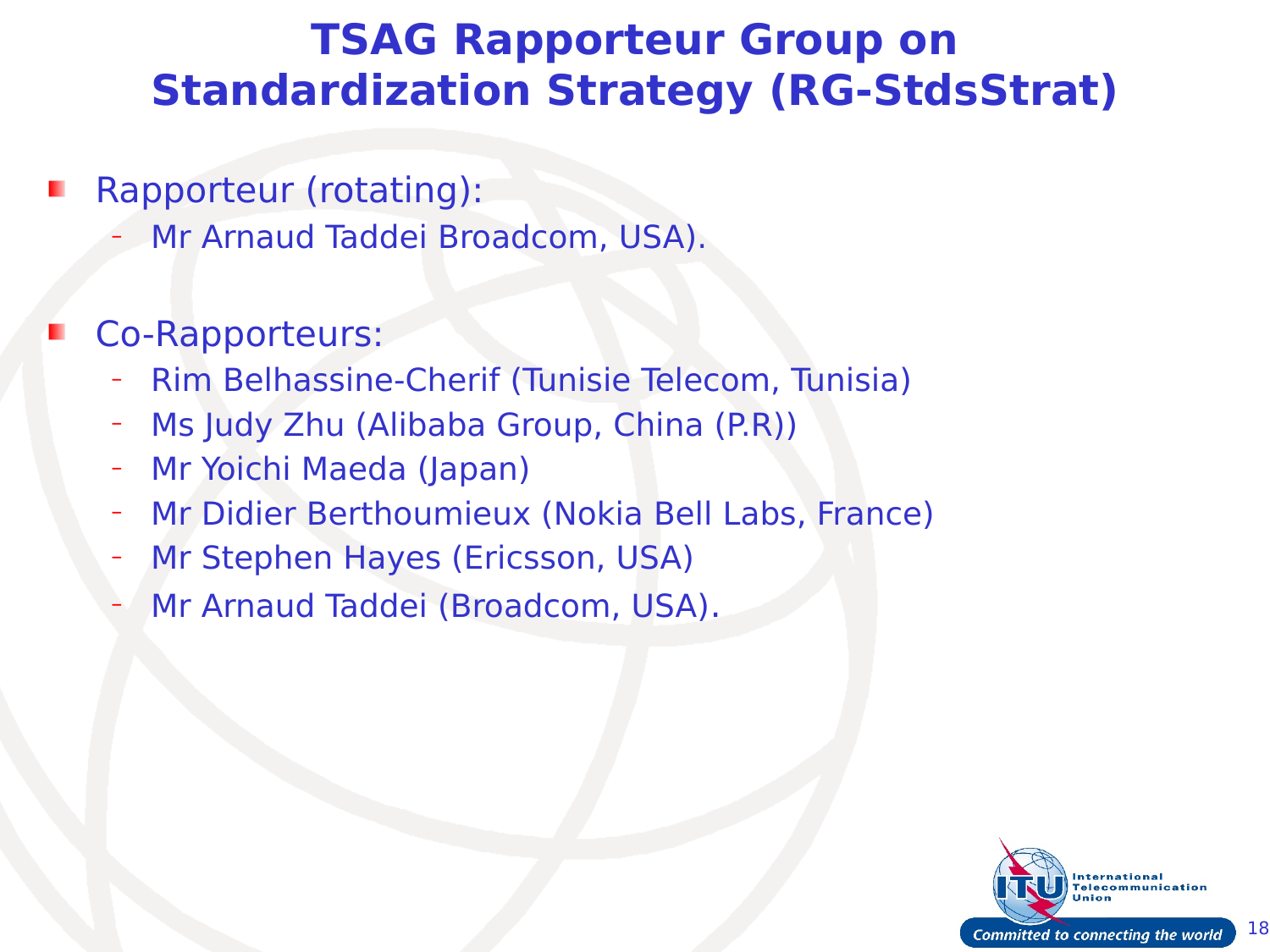

# TSAG Rapporteur Group on Standardization Strategy​​ (RG-StdsStrat)
Rapporteur (rotating):
Mr Arnaud Taddei Broadcom, USA).

Co-Rapporteurs:
Rim Belhassine-Cherif (Tunisie Telecom, Tunisia)
Ms Judy Zhu (Alibaba Group, China (P.R))
Mr Yoichi Maeda (Japan)
Mr Didier Berthoumieux (Nokia Bell Labs, France)
Mr Stephen Hayes (Ericsson, USA)
Mr Arnaud Taddei (Broadcom, USA).

18